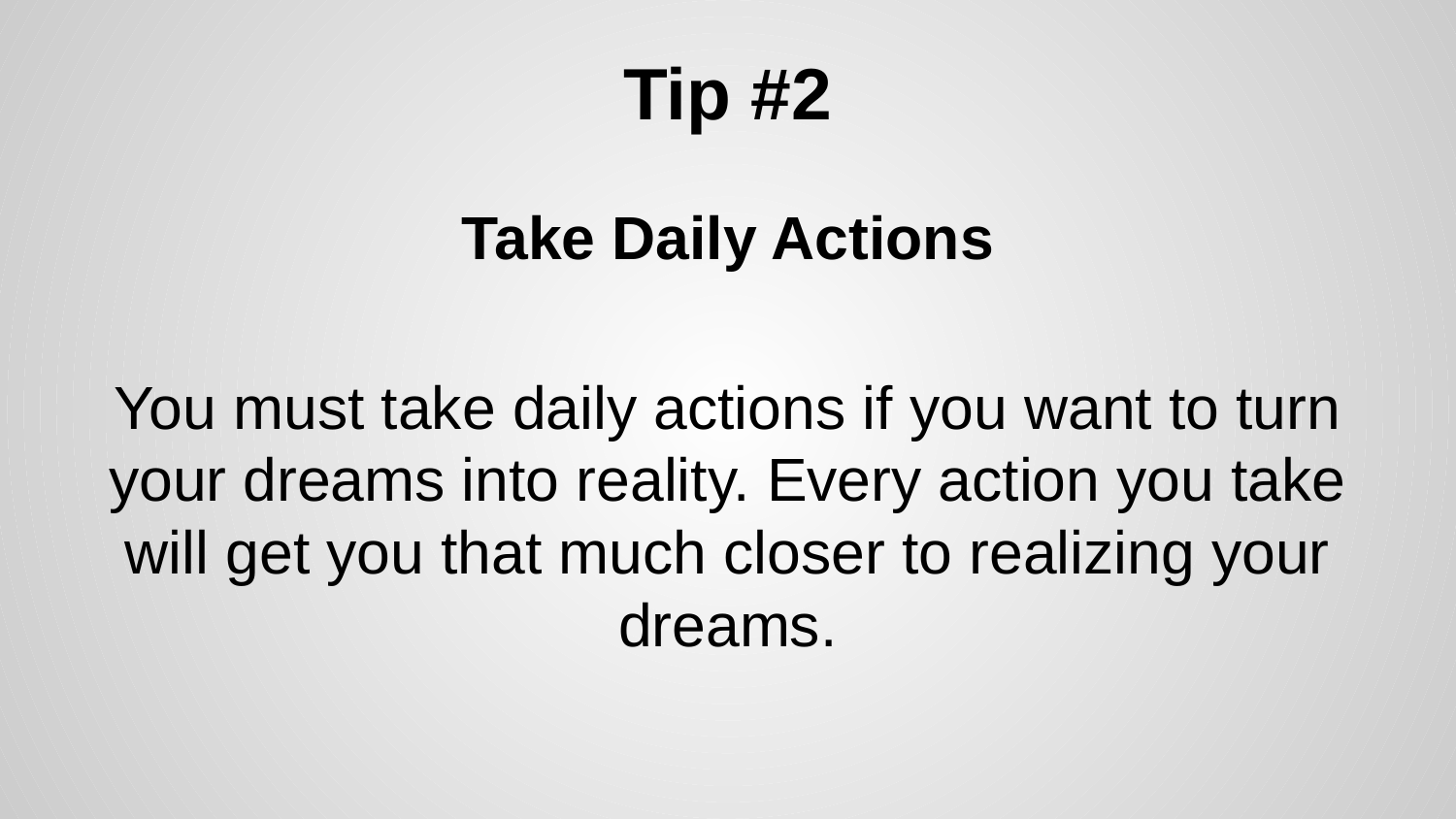

# Tip #2

Take Daily Actions

You must take daily actions if you want to turn your dreams into reality. Every action you take will get you that much closer to realizing your dreams.